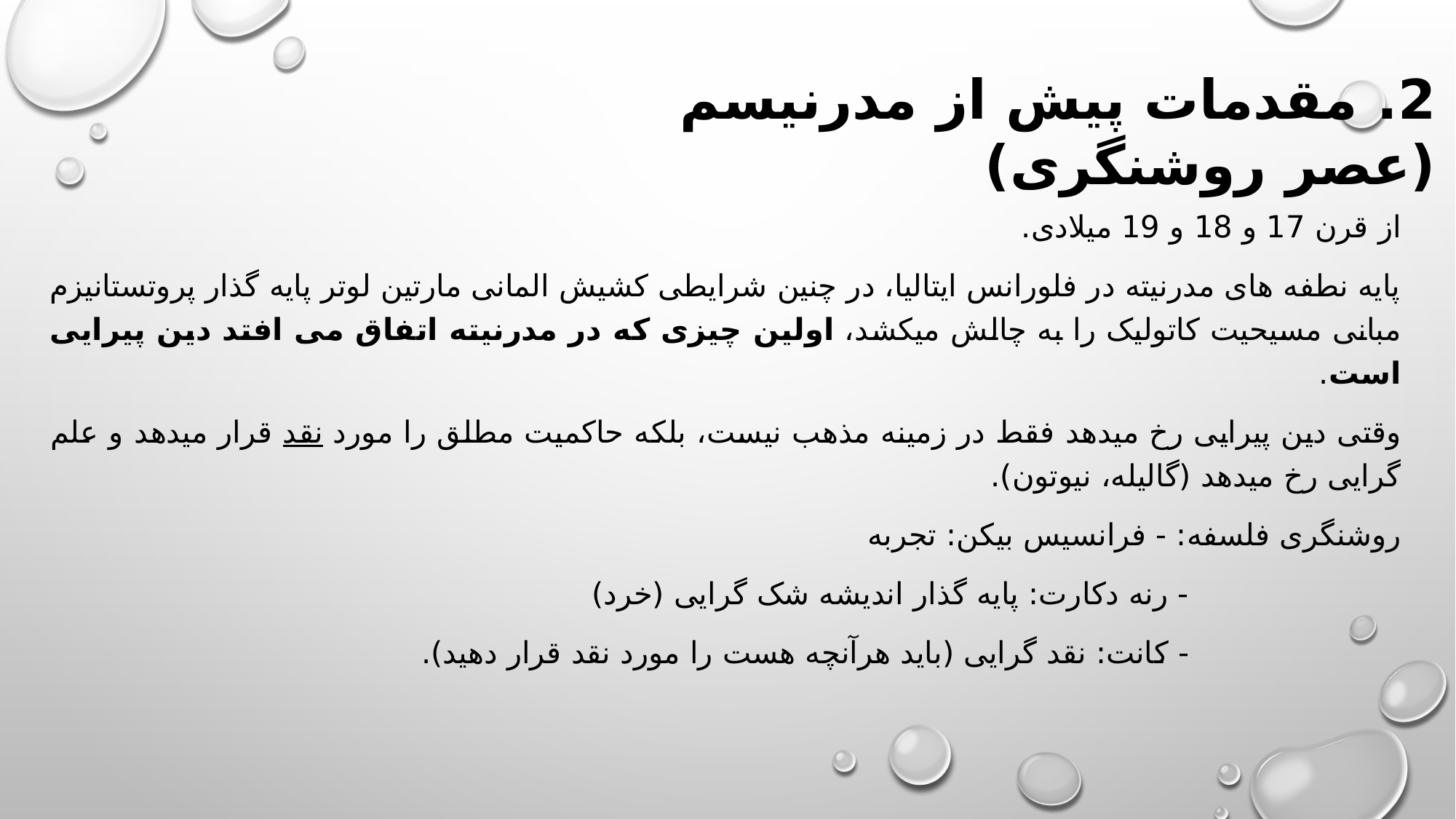

2. مقدمات پیش از مدرنیسم (عصر روشنگری)

از قرن 17 و 18 و 19 میلادی.
پایه نطفه های مدرنیته در فلورانس ایتالیا، در چنین شرایطی کشیش المانی مارتین لوتر پایه گذار پروتستانیزم مبانی مسیحیت کاتولیک را به چالش میکشد، اولین چیزی که در مدرنیته اتفاق می افتد دین پیرایی است.
وقتی دین پیرایی رخ میدهد فقط در زمینه مذهب نیست، بلکه حاکمیت مطلق را مورد نقد قرار میدهد و علم گرایی رخ میدهد (گالیله، نیوتون).
روشنگری فلسفه: - فرانسیس بیکن: تجربه
                      - رنه دکارت: پایه گذار اندیشه شک گرایی (خرد)
                      - کانت: نقد گرایی (باید هرآنچه هست را مورد نقد قرار دهید).